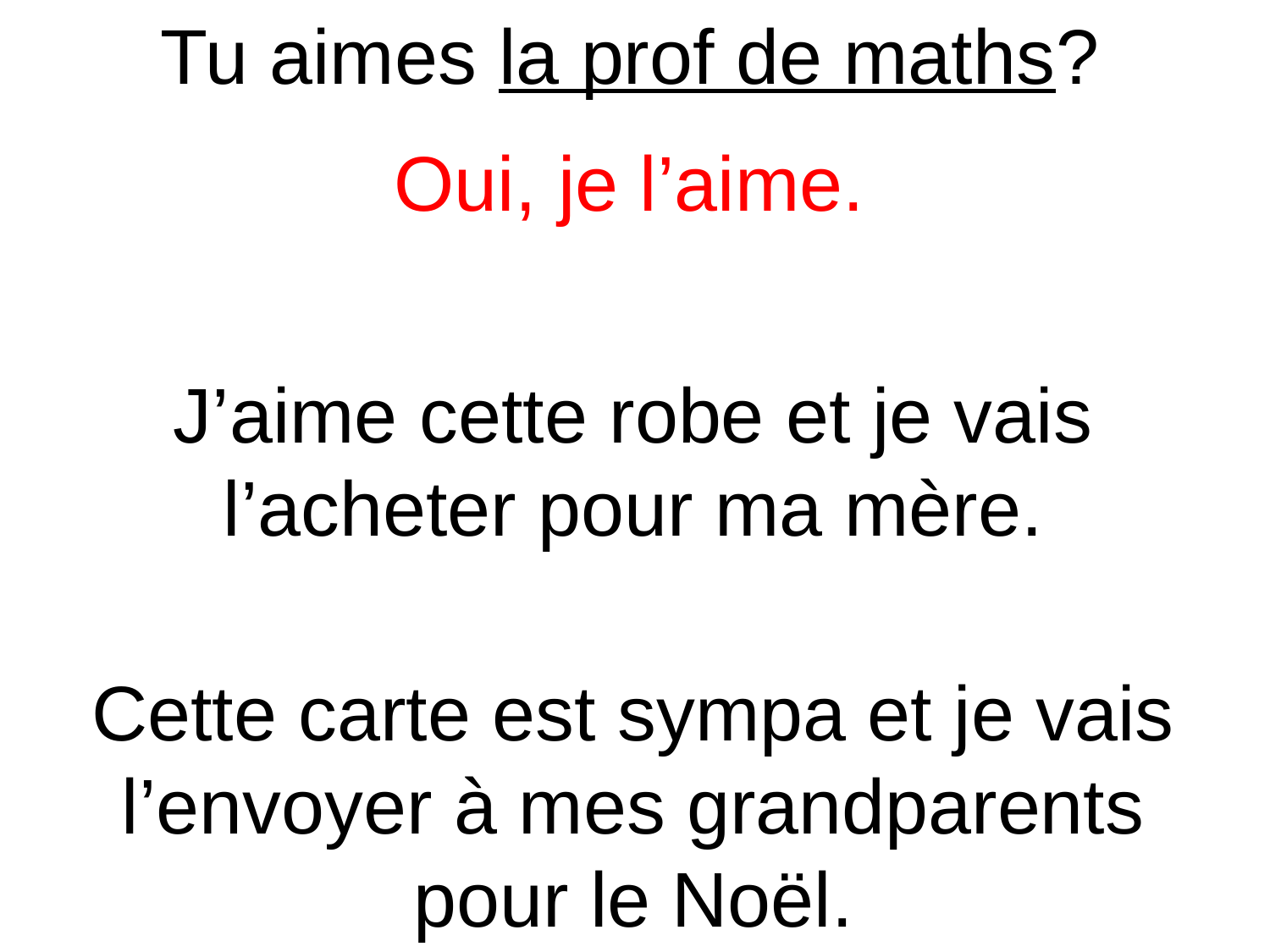

Tu aimes la prof de maths?

Oui, je l’aime.
J’aime cette robe et je vais l’acheter pour ma mère.

Cette carte est sympa et je vais l’envoyer à mes grandparents pour le Noël.